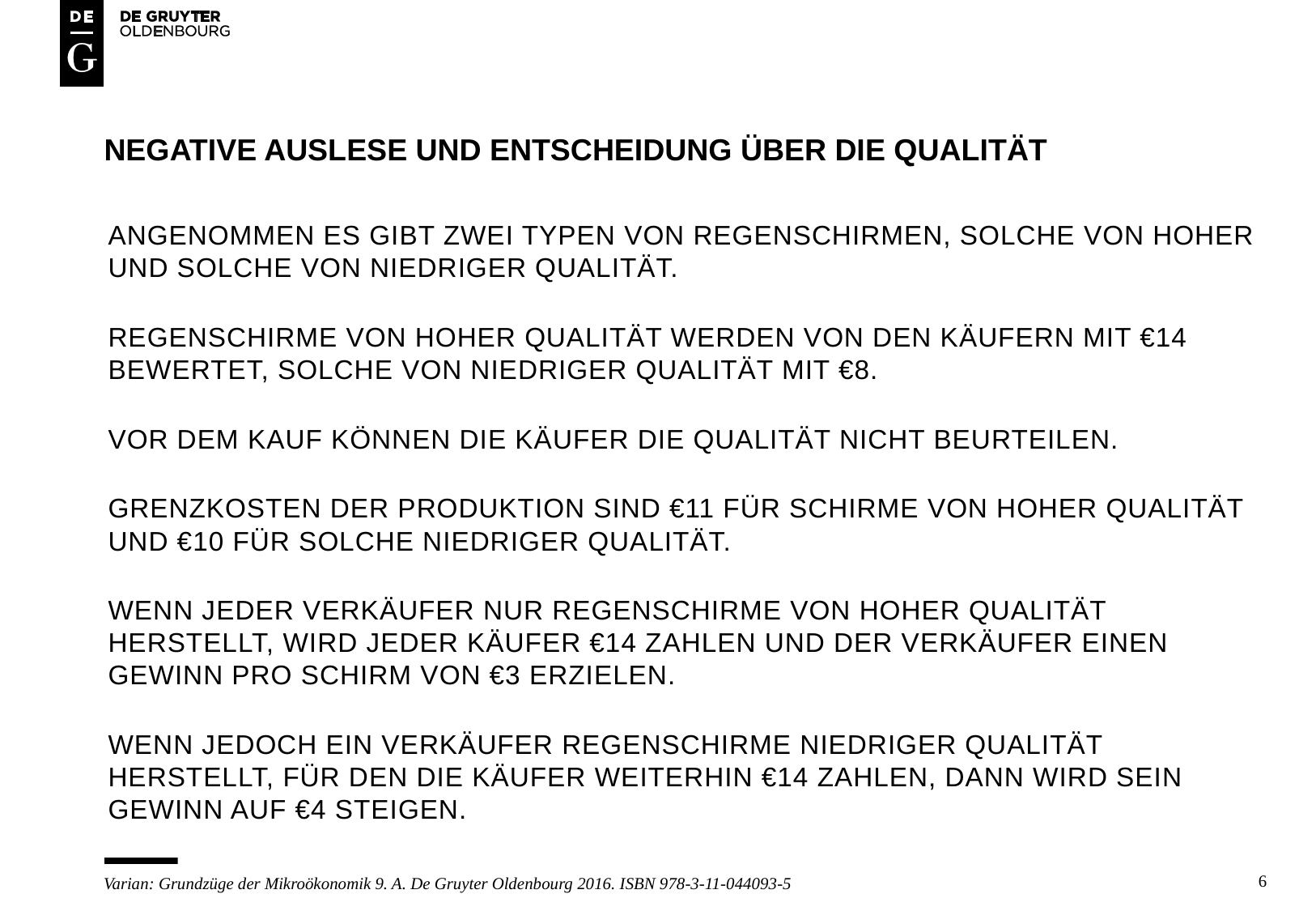

# Negative auslese und entscheidung über die qualität
Angenommen es gibt zwei typen von regenschirmen, solche von hoher und SOLCHE VON niedriger qualität.
Regenschirme von hoher qualität werden von den käufern mit €14 bewertet, solche von niedriger qualität mit €8.
Vor dem kauf können die käufer die qualität nicht beurteilen.
Grenzkosten der produktion sind €11 für schirme von hoher qualität und €10 für solche niedriger qualität.
Wenn jeder verkäufer nur regenschirme von hoher qualität herstellt, wird jeder käufer €14 zahlen und der verkäufer einen Gewinn pro schirm von €3 erzielen.
Wenn jedoch ein verkäufer regenschirme niedriger qualität herstellt, für den die käufer weiterhin €14 zahlen, dann wird sein gewinn auf €4 steigen.
6
Varian: Grundzüge der Mikroökonomik 9. A. De Gruyter Oldenbourg 2016. ISBN 978-3-11-044093-5